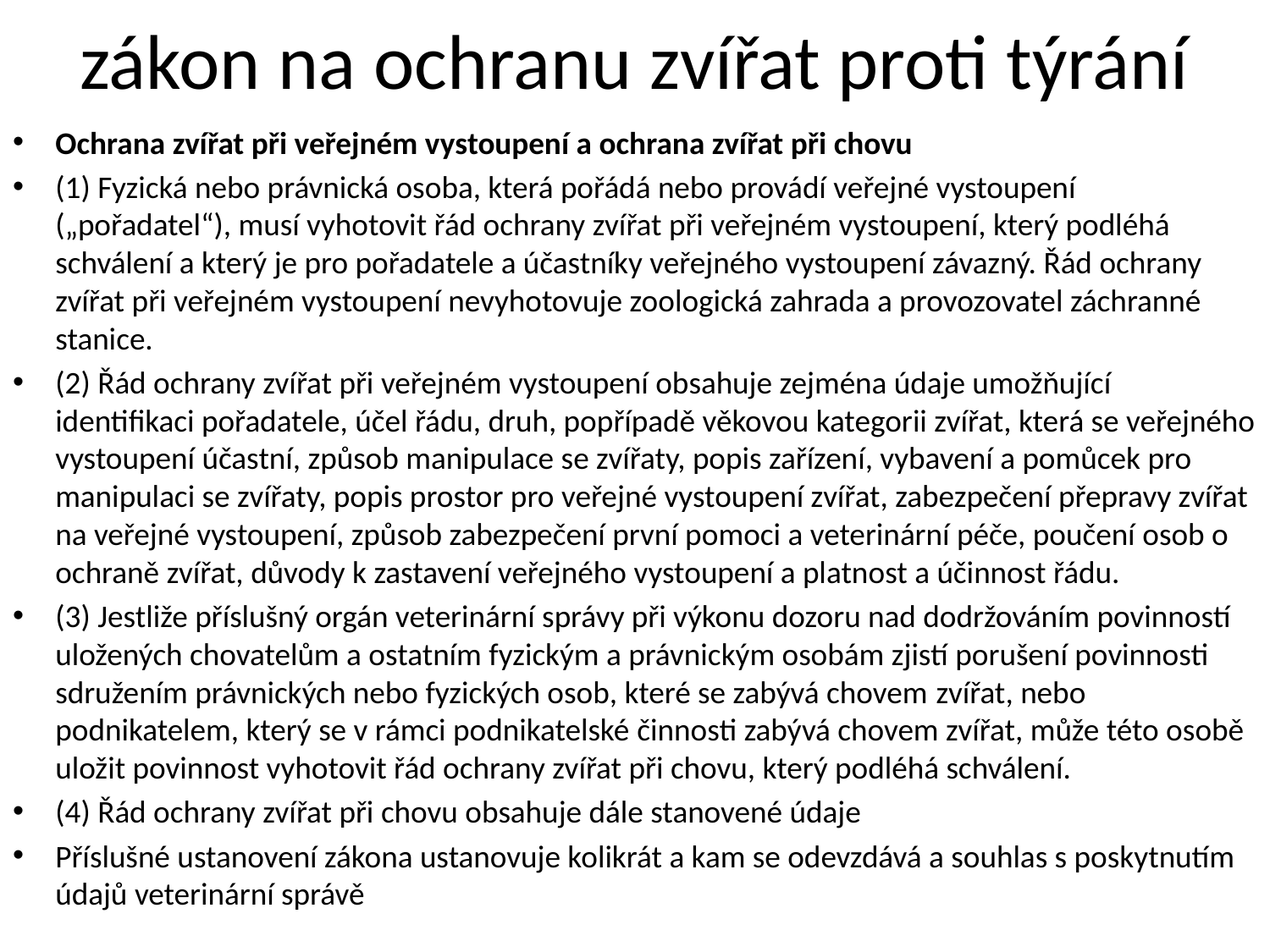

# zákon na ochranu zvířat proti týrání
Ochrana zvířat při veřejném vystoupení a ochrana zvířat při chovu
(1) Fyzická nebo právnická osoba, která pořádá nebo provádí veřejné vystoupení („pořadatel“), musí vyhotovit řád ochrany zvířat při veřejném vystoupení, který podléhá schválení a který je pro pořadatele a účastníky veřejného vystoupení závazný. Řád ochrany zvířat při veřejném vystoupení nevyhotovuje zoologická zahrada a provozovatel záchranné stanice.
(2) Řád ochrany zvířat při veřejném vystoupení obsahuje zejména údaje umožňující identifikaci pořadatele, účel řádu, druh, popřípadě věkovou kategorii zvířat, která se veřejného vystoupení účastní, způsob manipulace se zvířaty, popis zařízení, vybavení a pomůcek pro manipulaci se zvířaty, popis prostor pro veřejné vystoupení zvířat, zabezpečení přepravy zvířat na veřejné vystoupení, způsob zabezpečení první pomoci a veterinární péče, poučení osob o ochraně zvířat, důvody k zastavení veřejného vystoupení a platnost a účinnost řádu.
(3) Jestliže příslušný orgán veterinární správy při výkonu dozoru nad dodržováním povinností uložených chovatelům a ostatním fyzickým a právnickým osobám zjistí porušení povinnosti sdružením právnických nebo fyzických osob, které se zabývá chovem zvířat, nebo podnikatelem, který se v rámci podnikatelské činnosti zabývá chovem zvířat, může této osobě uložit povinnost vyhotovit řád ochrany zvířat při chovu, který podléhá schválení.
(4) Řád ochrany zvířat při chovu obsahuje dále stanovené údaje
Příslušné ustanovení zákona ustanovuje kolikrát a kam se odevzdává a souhlas s poskytnutím údajů veterinární správě